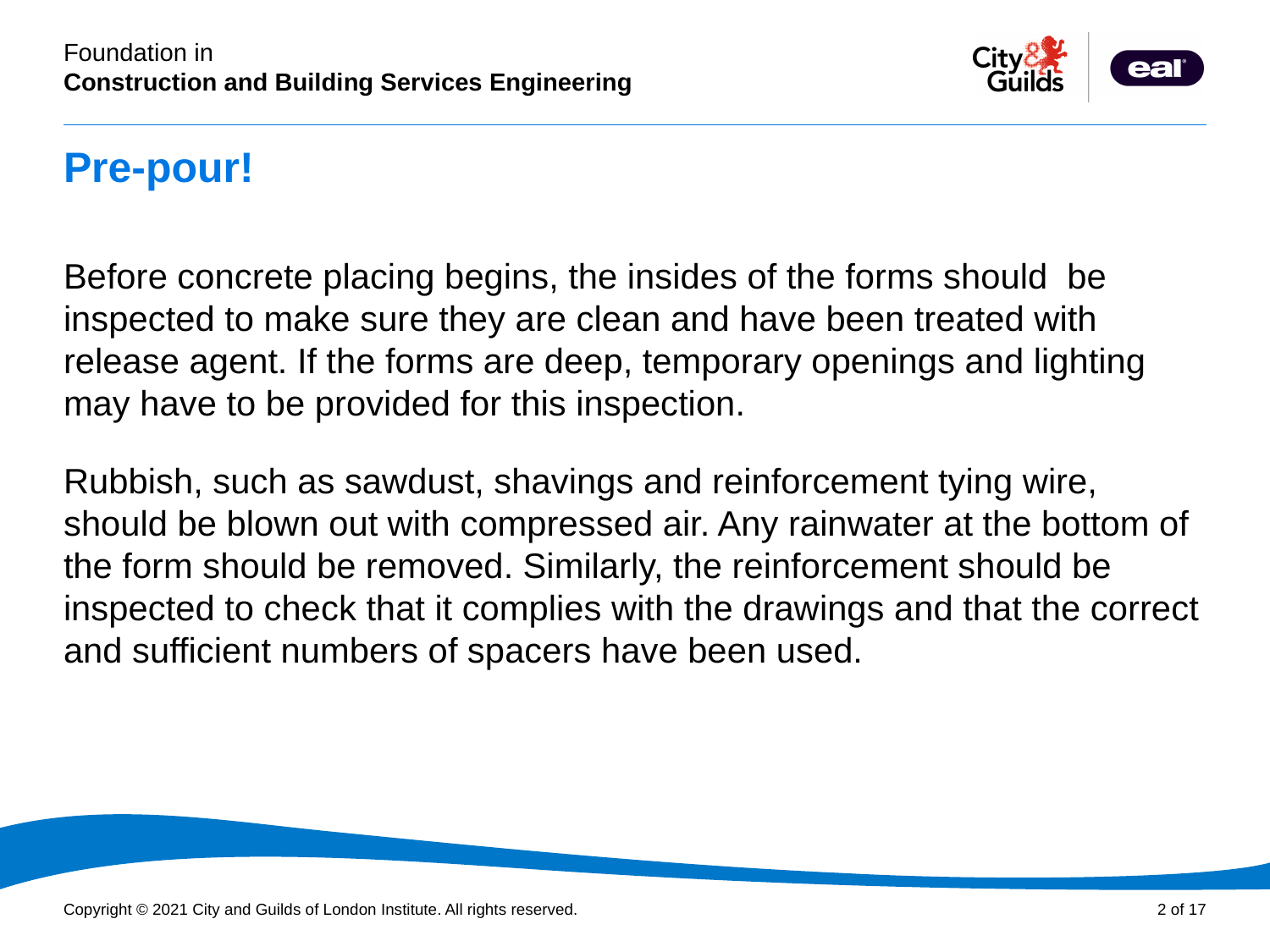

# Pre-pour!

Before concrete placing begins, the insides of the forms should  be inspected to make sure they are clean and have been treated with release agent. If the forms are deep, temporary openings and lighting may have to be provided for this inspection.
Rubbish, such as sawdust, shavings and reinforcement tying wire, should be blown out with compressed air. Any rainwater at the bottom of the form should be removed. Similarly, the reinforcement should be inspected to check that it complies with the drawings and that the correct and sufficient numbers of spacers have been used.